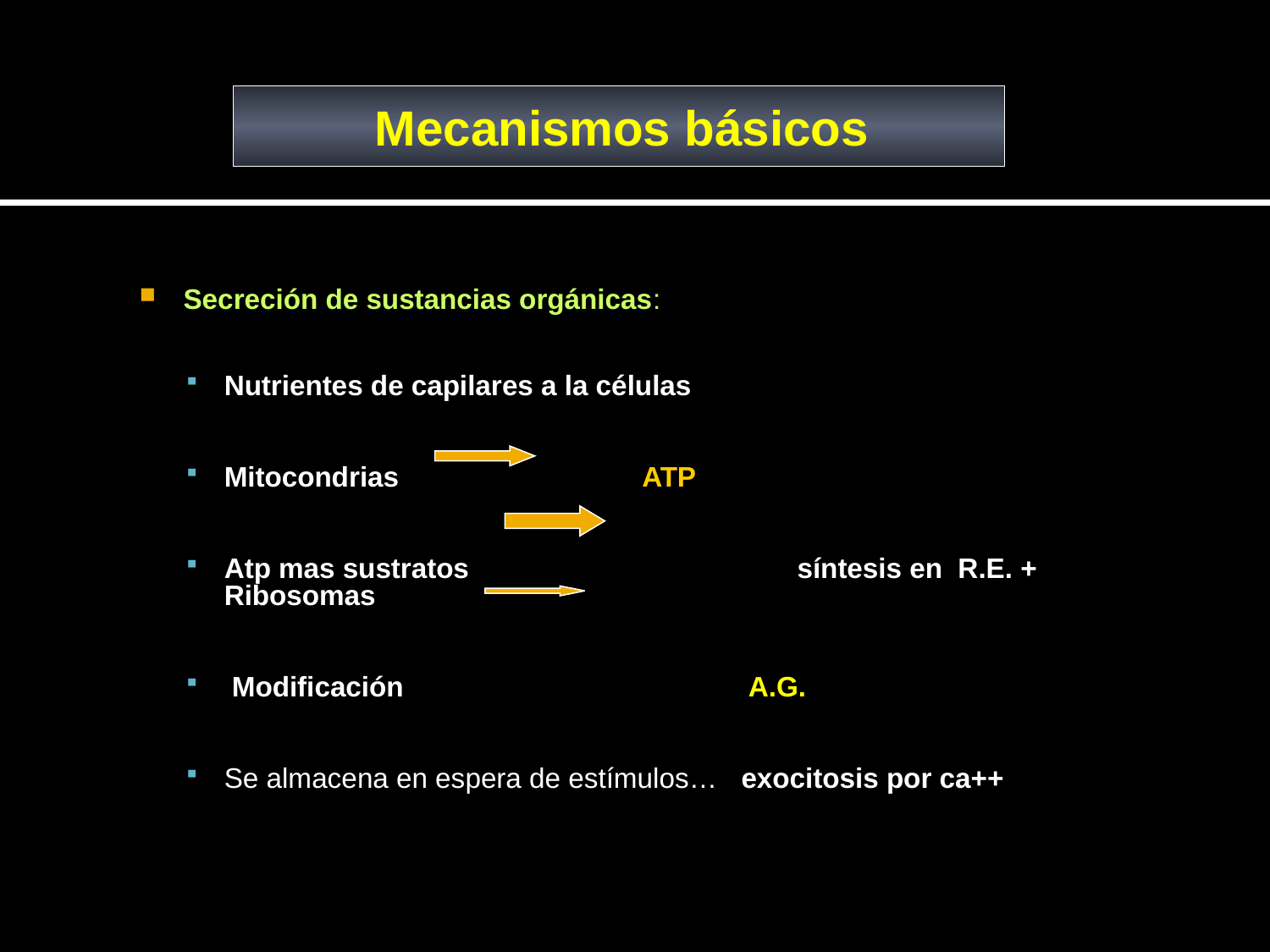

# Mecanismos básicos
Secreción de sustancias orgánicas:

Nutrientes de capilares a la células

Mitocondrias                               ATP

Atp mas sustratos                                          síntesis en  R.E. + Ribosomas

 Modificación                                            A.G.

Se almacena en espera de estímulos…   exocitosis por ca++